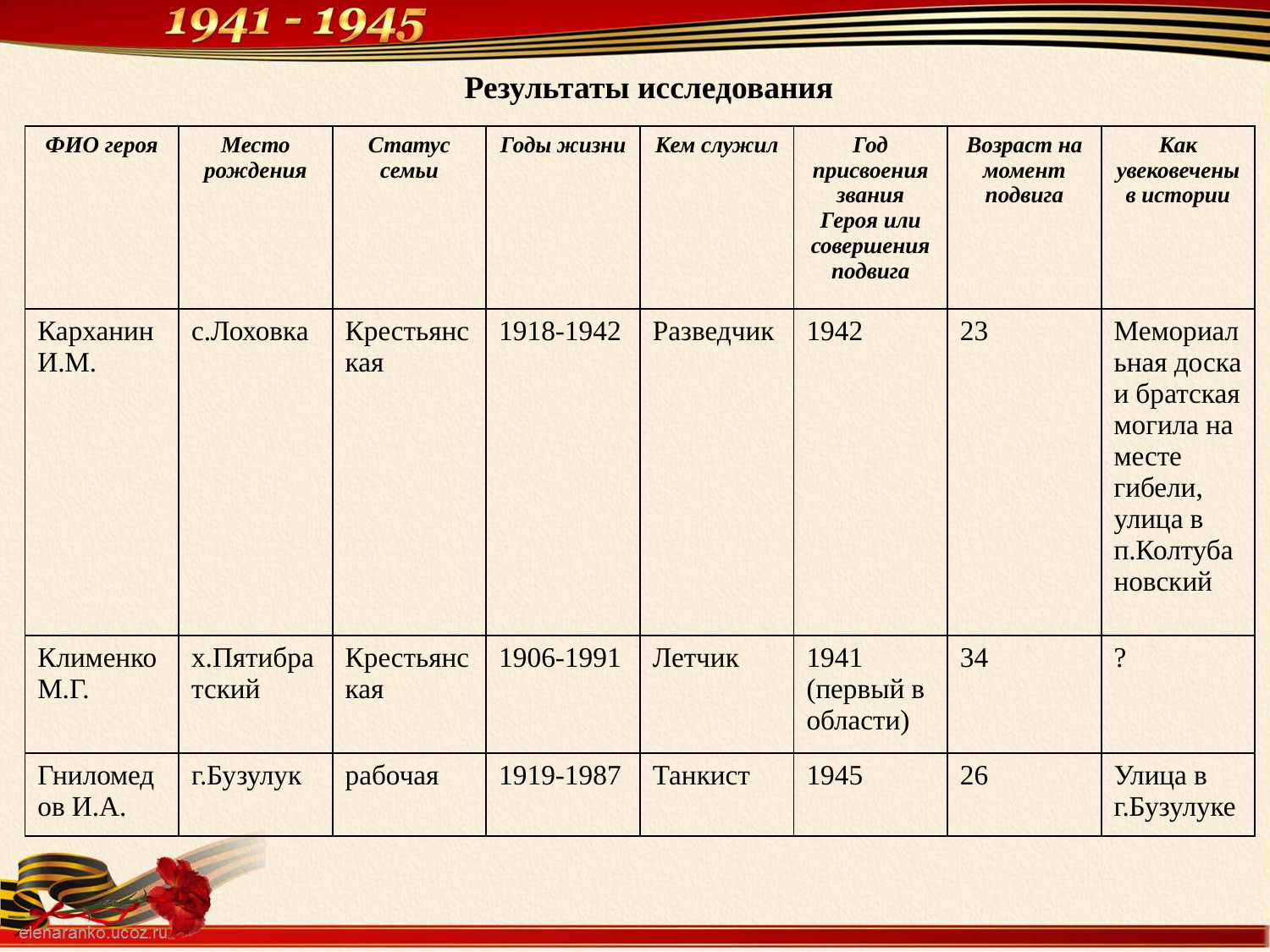

Результаты исследования
| ФИО героя | Место рождения | Статус семьи | Годы жизни | Кем служил | Год присвоения звания Героя или совершения подвига | Возраст на момент подвига | Как увековечены в истории |
| --- | --- | --- | --- | --- | --- | --- | --- |
| Карханин И.М. | с.Лоховка | Крестьянская | 1918-1942 | Разведчик | 1942 | 23 | Мемориальная доска и братская могила на месте гибели, улица в п.Колтубановский |
| Клименко М.Г. | х.Пятибратский | Крестьянская | 1906-1991 | Летчик | 1941 (первый в области) | 34 | ? |
| Гниломедов И.А. | г.Бузулук | рабочая | 1919-1987 | Танкист | 1945 | 26 | Улица в г.Бузулуке |